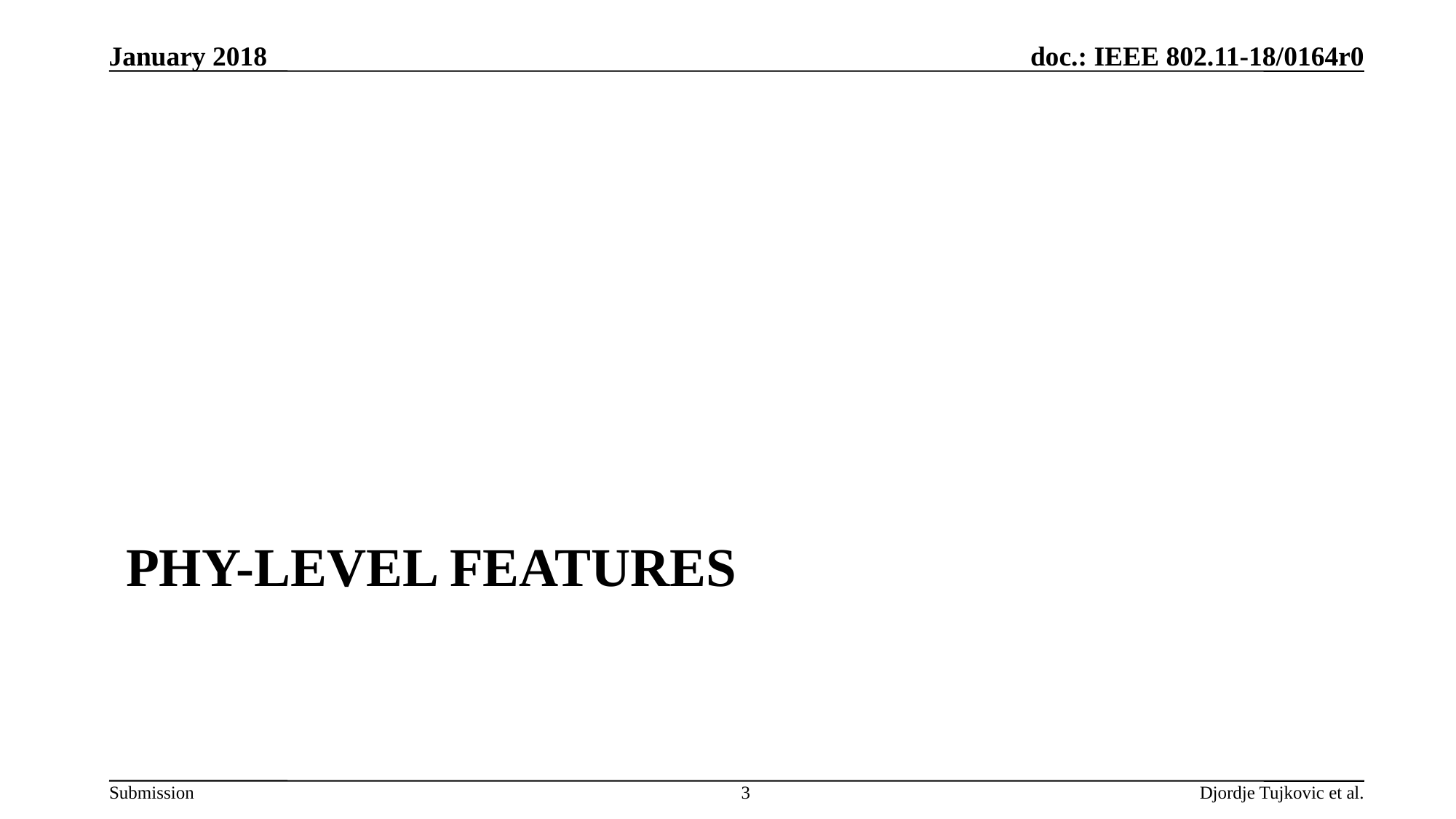

January 2018
# PHY-level Features
3
Djordje Tujkovic et al.